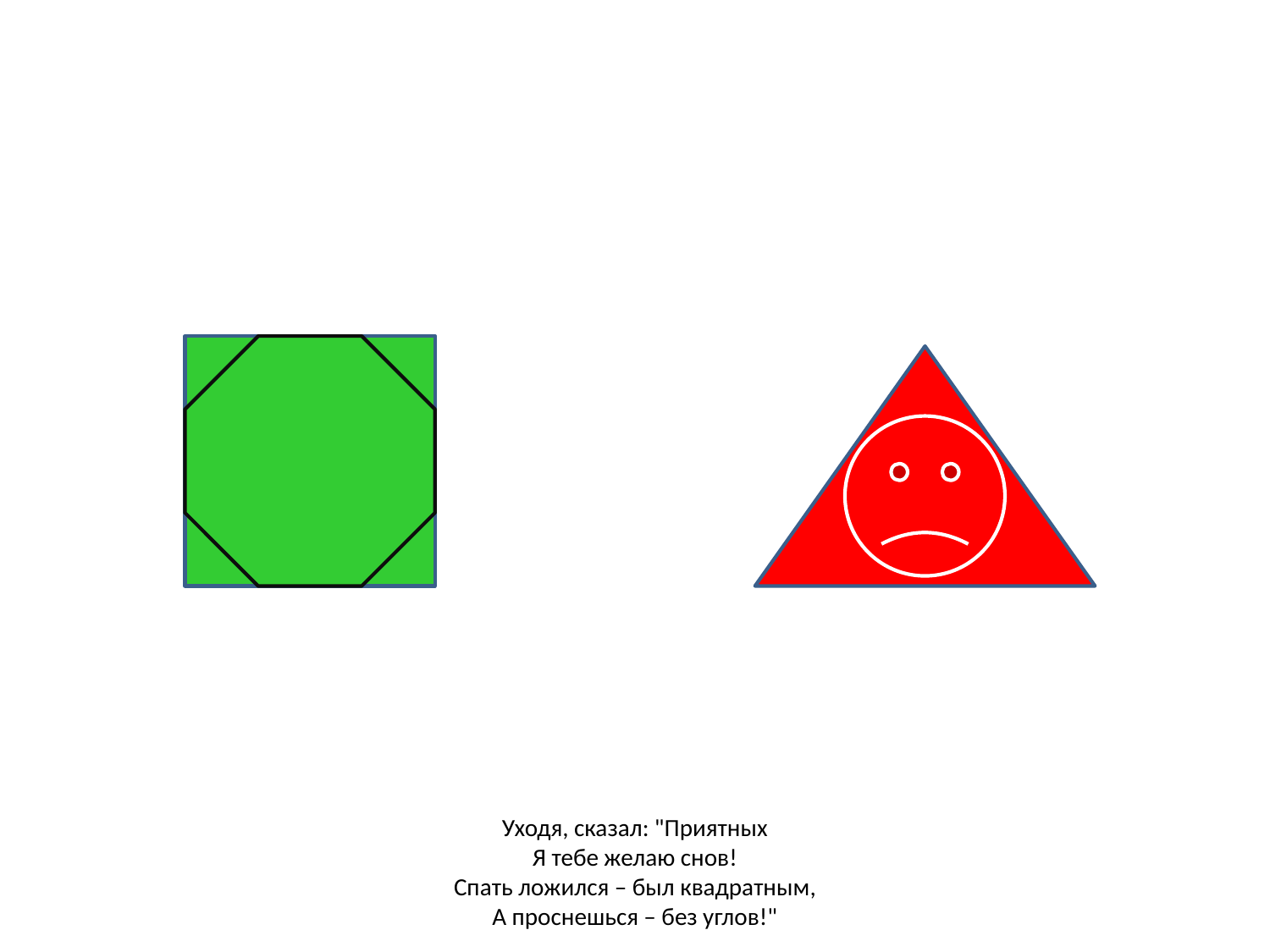

Уходя, сказал: "Приятных
Я тебе желаю снов!
Спать ложился – был квадратным,
А проснешься – без углов!"